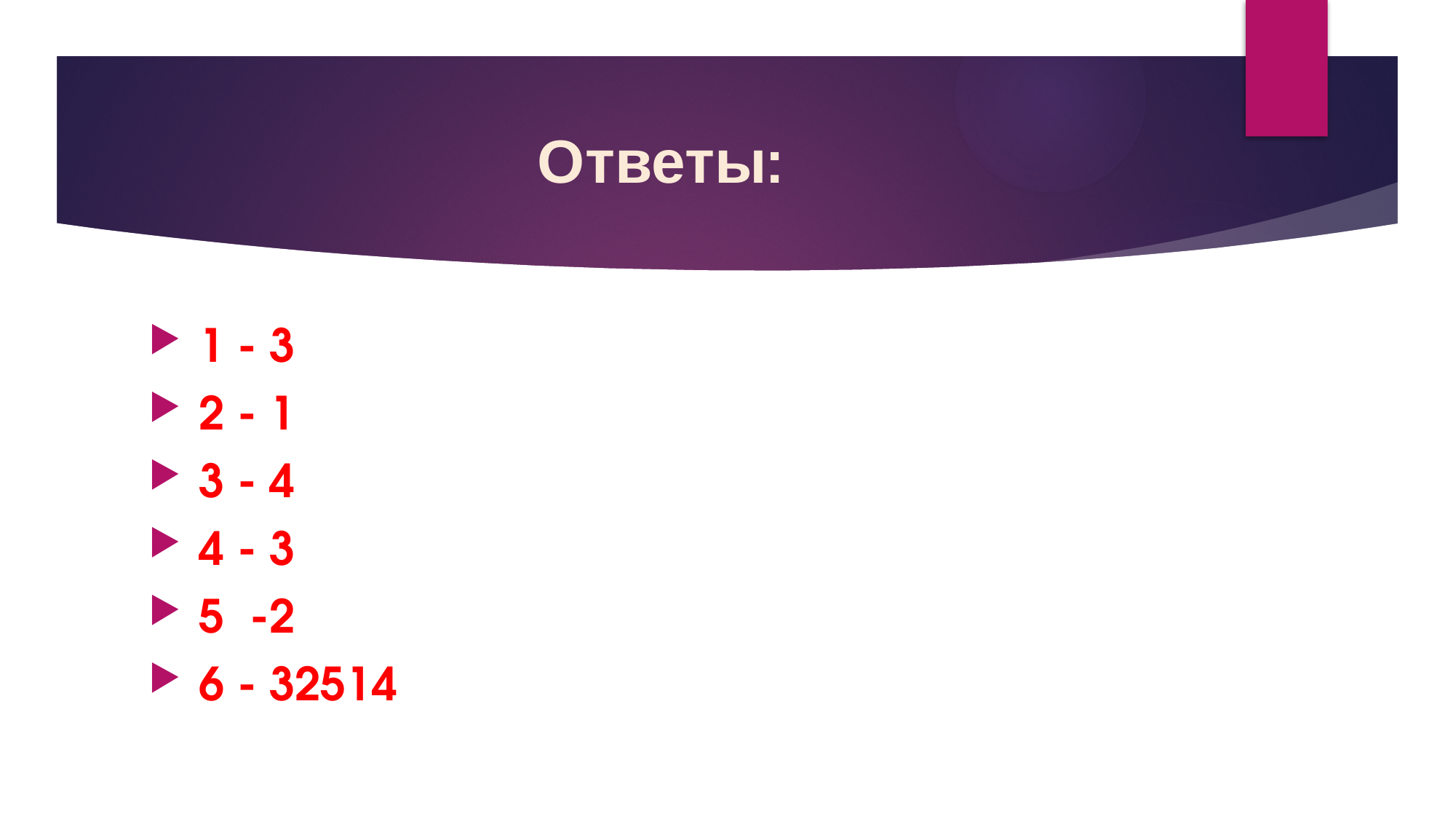

# Ответы:
 1 - 3
 2 - 1
 3 - 4
 4 - 3
 5  -2
 6 - 32514